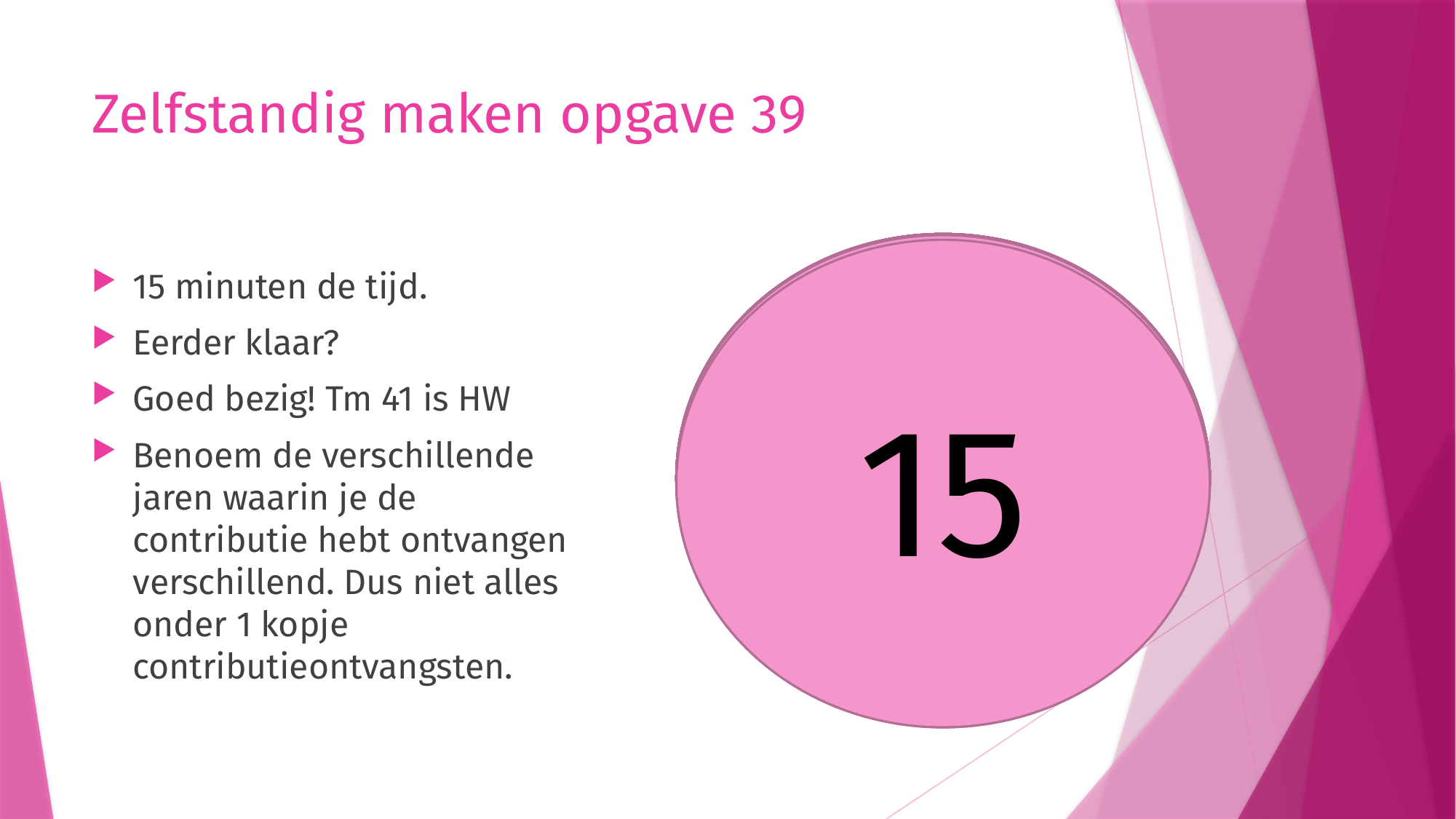

# Zelfstandig maken opgave 39
10
9
8
5
6
7
4
3
1
2
14
13
11
15
12
15 minuten de tijd.
Eerder klaar?
Goed bezig! Tm 41 is HW
Benoem de verschillende jaren waarin je de contributie hebt ontvangen verschillend. Dus niet alles onder 1 kopje contributieontvangsten.